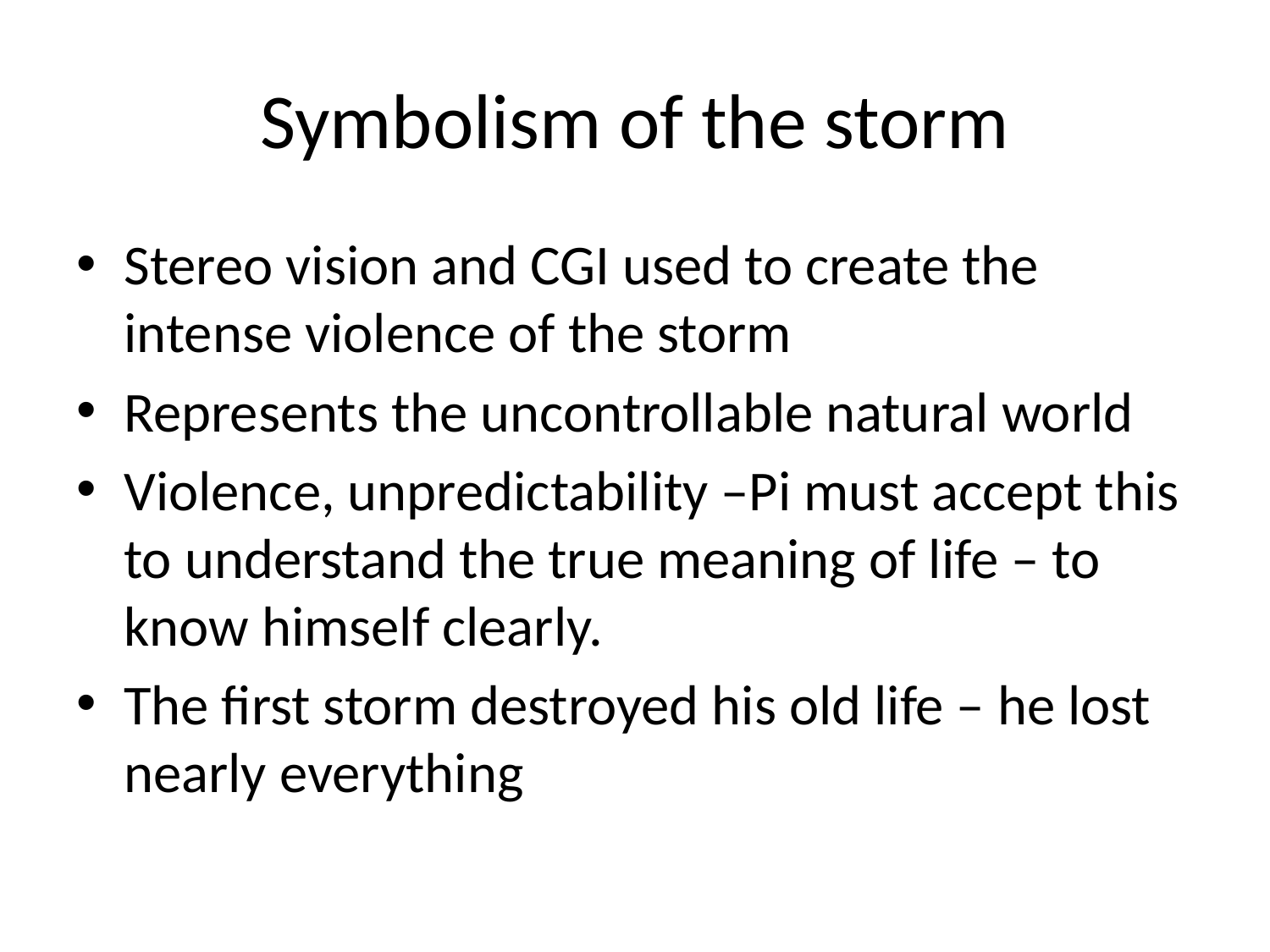

# Symbolism of the storm
Stereo vision and CGI used to create the intense violence of the storm
Represents the uncontrollable natural world
Violence, unpredictability –Pi must accept this to understand the true meaning of life – to know himself clearly.
The first storm destroyed his old life – he lost nearly everything